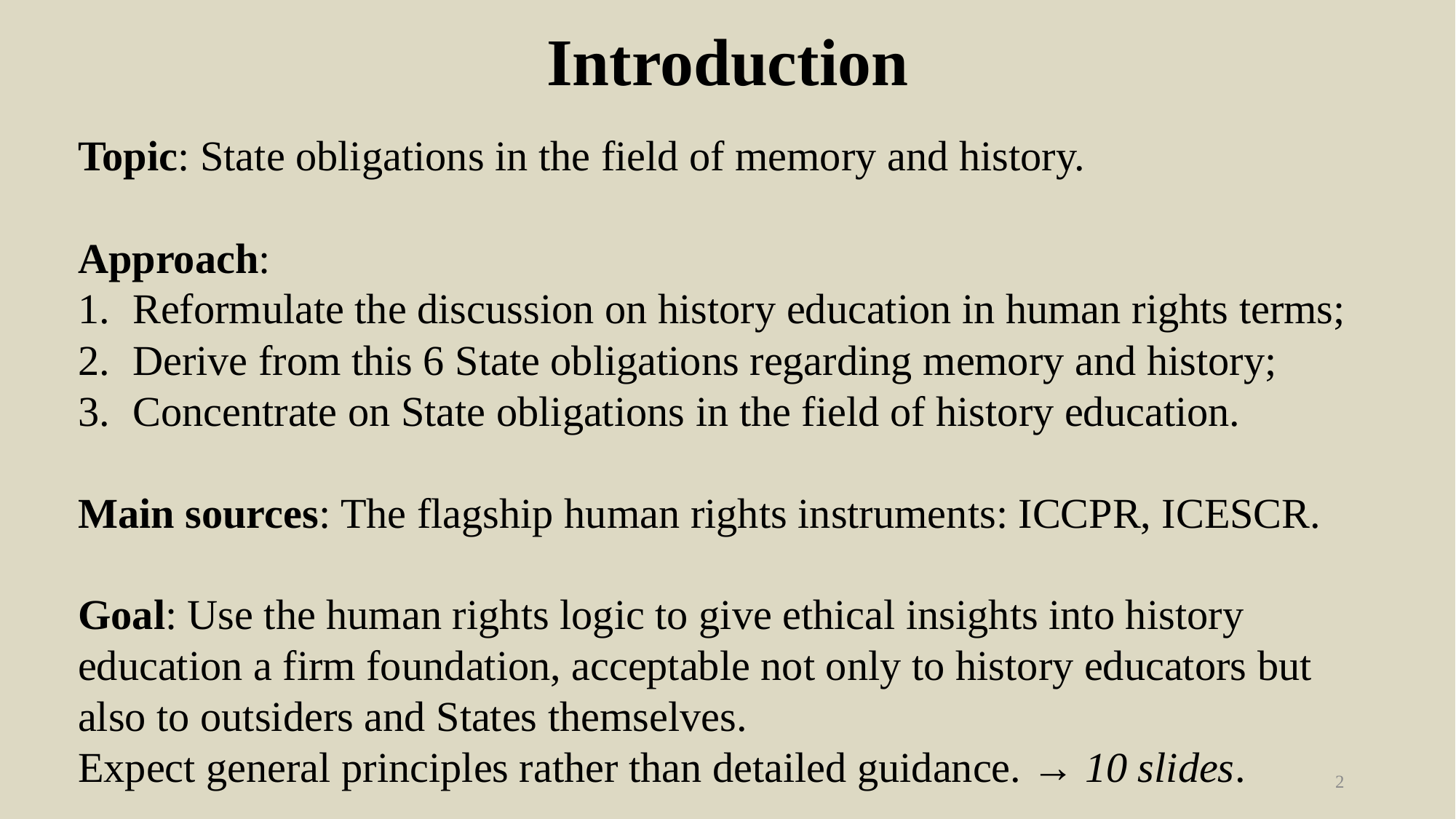

# Introduction
Topic: State obligations in the field of memory and history.

Approach:
Reformulate the discussion on history education in human rights terms;
Derive from this 6 State obligations regarding memory and history;
Concentrate on State obligations in the field of history education.

Main sources: The flagship human rights instruments: ICCPR, ICESCR.

Goal: Use the human rights logic to give ethical insights into history education a firm foundation, acceptable not only to history educators but also to outsiders and States themselves.
Expect general principles rather than detailed guidance. → 10 slides.

2